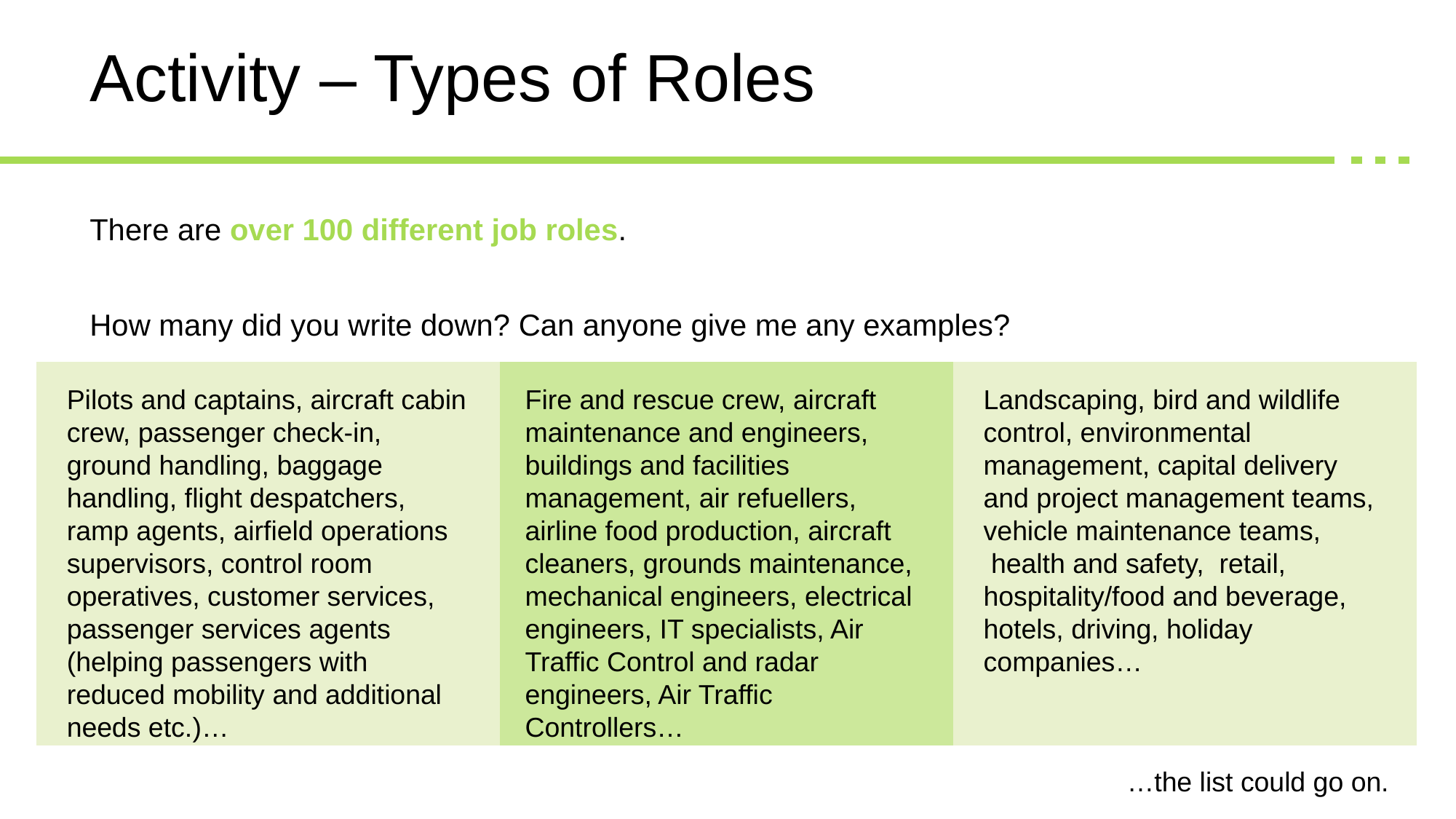

# Activity – Types of Roles

There are over 100 different job roles.

How many did you write down? Can anyone give me any examples?

Fire and rescue crew, aircraft maintenance and engineers, buildings and facilities management, air refuellers, airline food production, aircraft cleaners, grounds maintenance, mechanical engineers, electrical engineers, IT specialists, Air Traffic Control and radar engineers, Air Traffic Controllers…
Landscaping, bird and wildlife control, environmental management, capital delivery and project management teams, vehicle maintenance teams,  health and safety,  retail, hospitality/food and beverage, hotels, driving, holiday companies…
Pilots and captains, aircraft cabin crew, passenger check-in, ground handling, baggage handling, flight despatchers, ramp agents, airfield operations supervisors, control room operatives, customer services, passenger services agents (helping passengers with reduced mobility and additional needs etc.)…
…the list could go on.